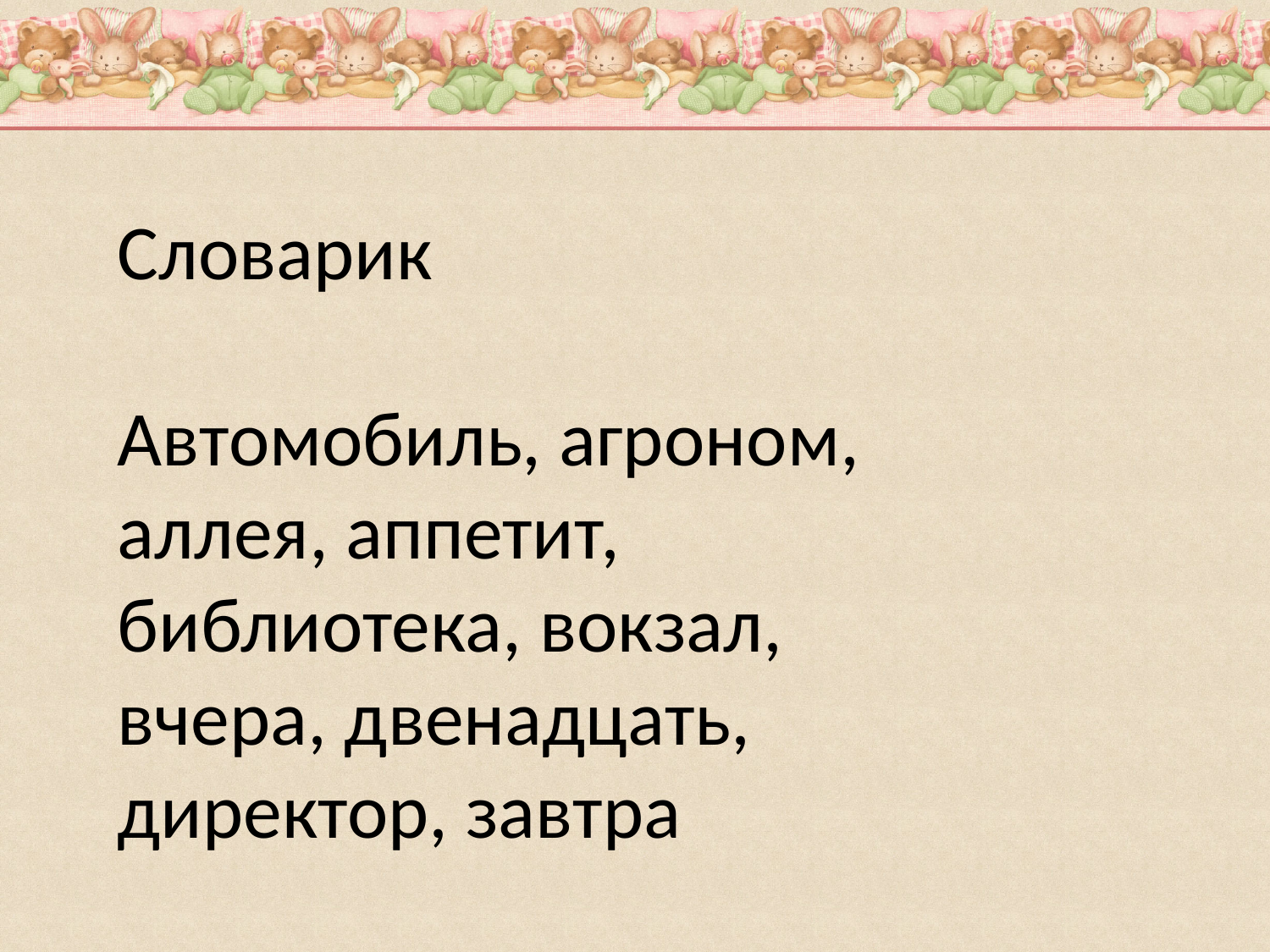

Словарик

Автомобиль, агроном, аллея, аппетит, библиотека, вокзал, вчера, двенадцать, директор, завтра